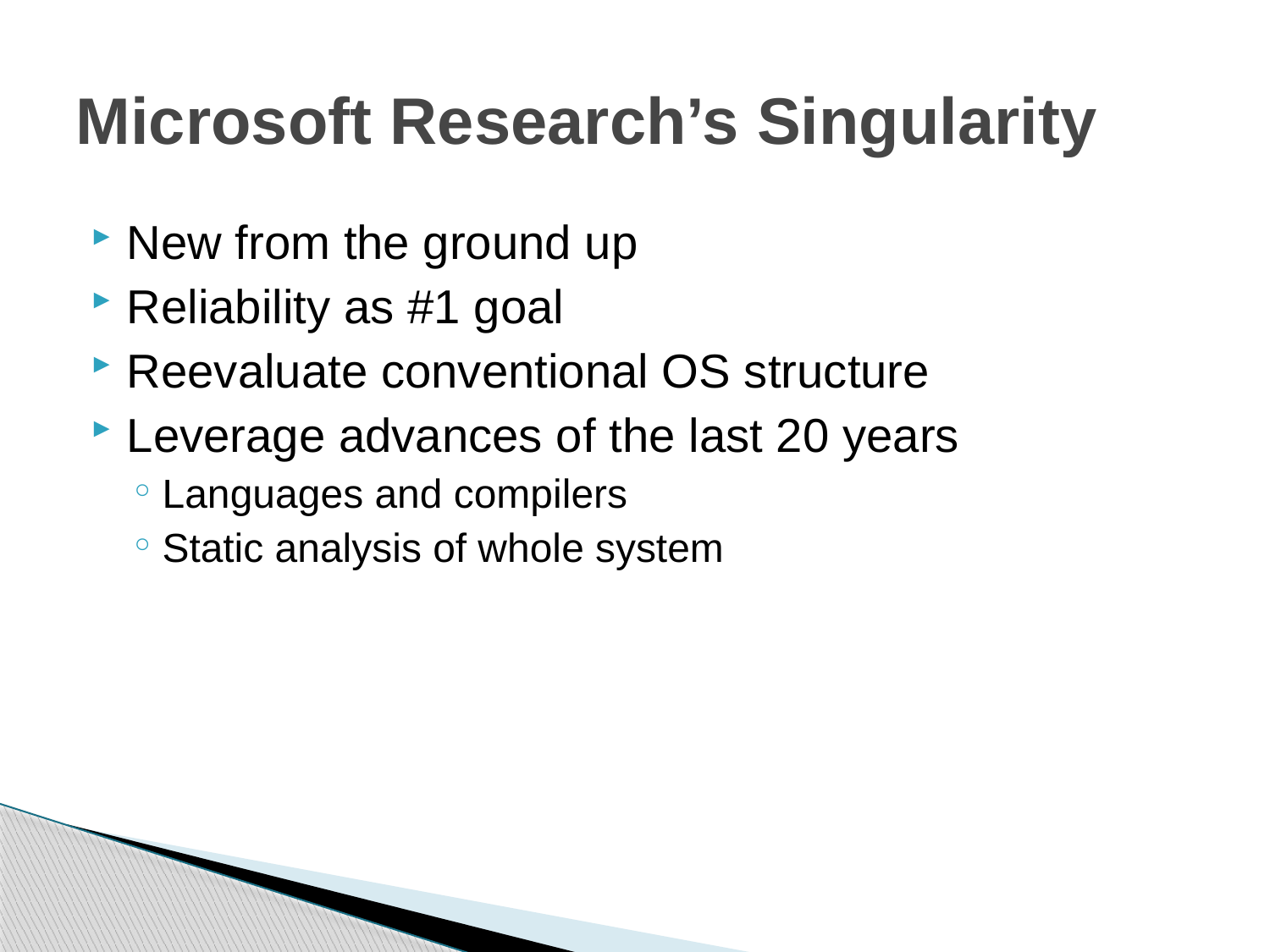

# Microsoft Research’s Singularity
New from the ground up
Reliability as #1 goal
Reevaluate conventional OS structure
Leverage advances of the last 20 years
Languages and compilers
Static analysis of whole system